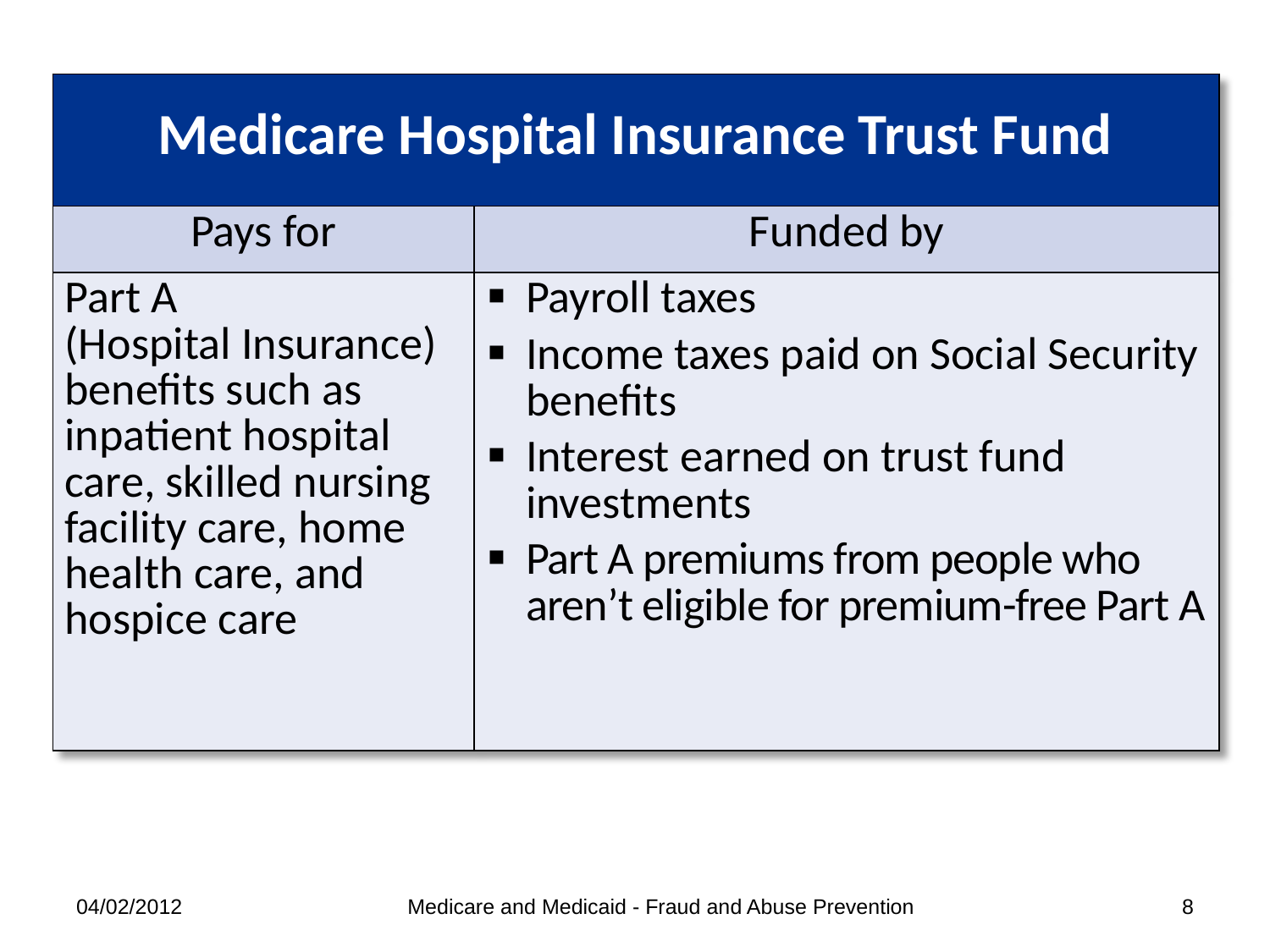

| Medicare Hospital Insurance Trust Fund |  |
| --- | --- |
| Pays for | Funded by |
| Part A (Hospital Insurance) benefits such as inpatient hospital care, skilled nursing facility care, home health care, and hospice care | Payroll taxes Income taxes paid on Social Security benefits Interest earned on trust fund investments Part A premiums from people who aren’t eligible for premium-free Part A |
04/02/2012
Medicare and Medicaid - Fraud and Abuse Prevention
8